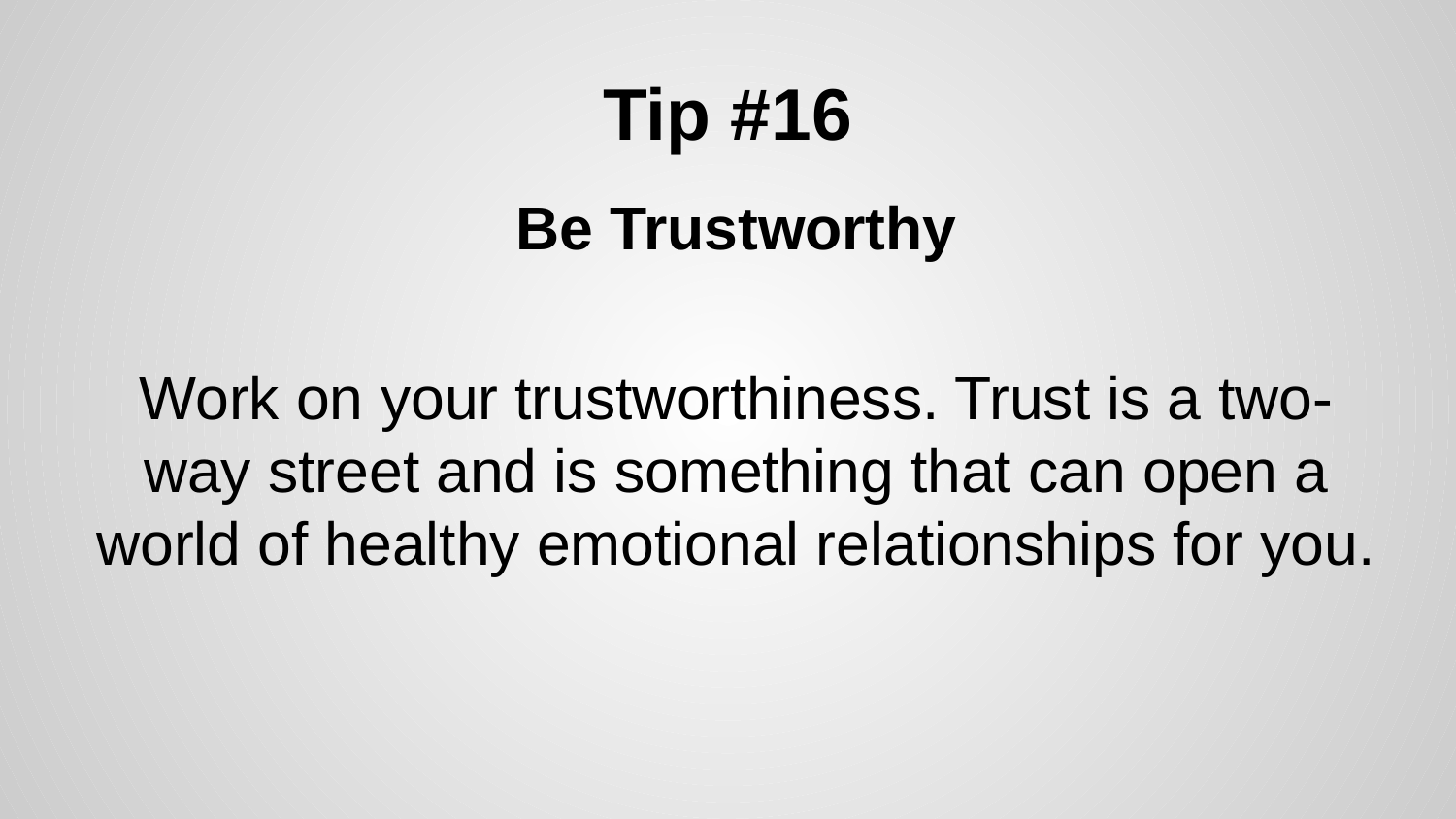

# Tip #16

Be Trustworthy

Work on your trustworthiness. Trust is a two-way street and is something that can open a world of healthy emotional relationships for you.